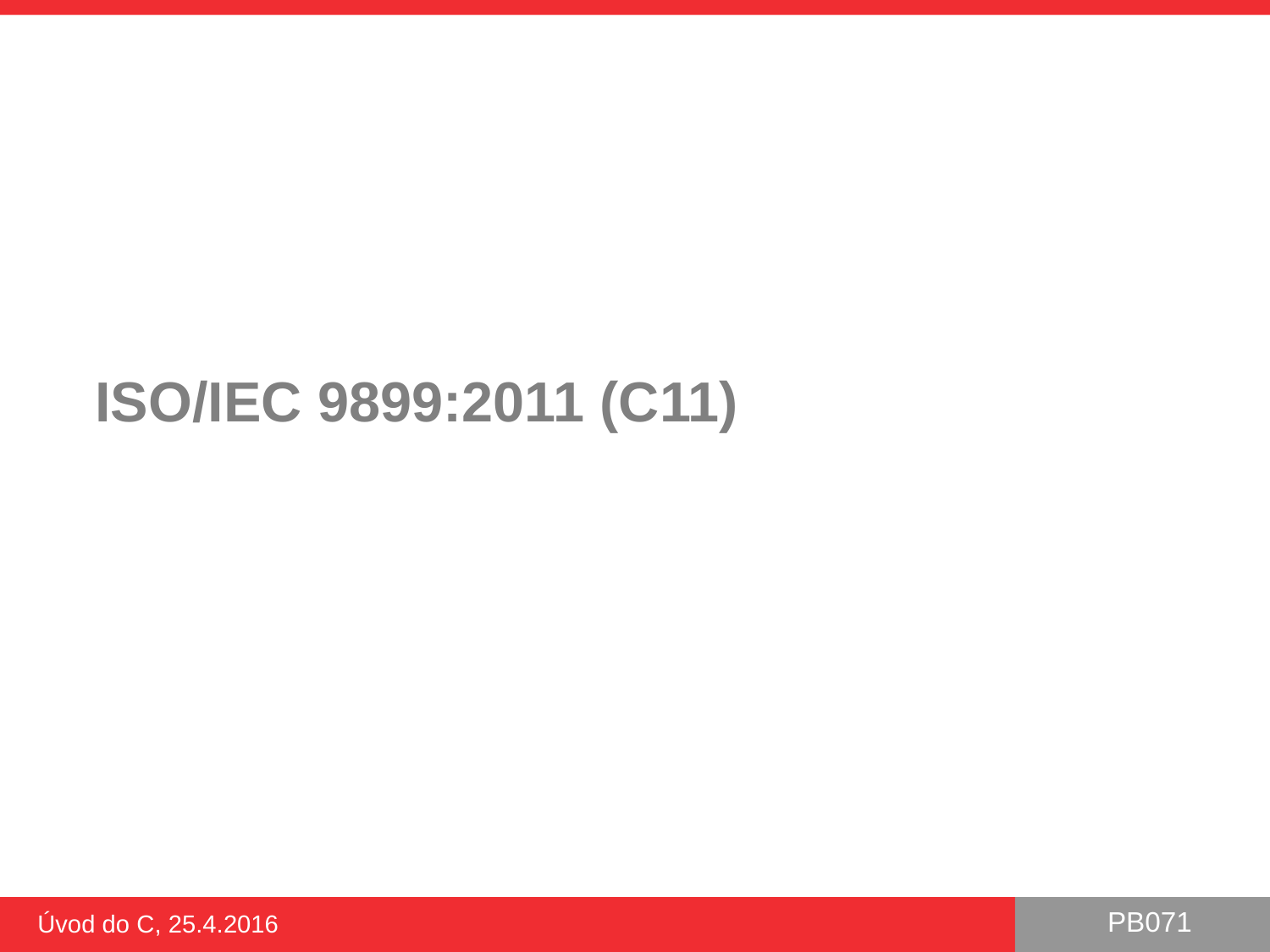

# ISO/IEC 9899:2011 (C11)
Úvod do C, 25.4.2016